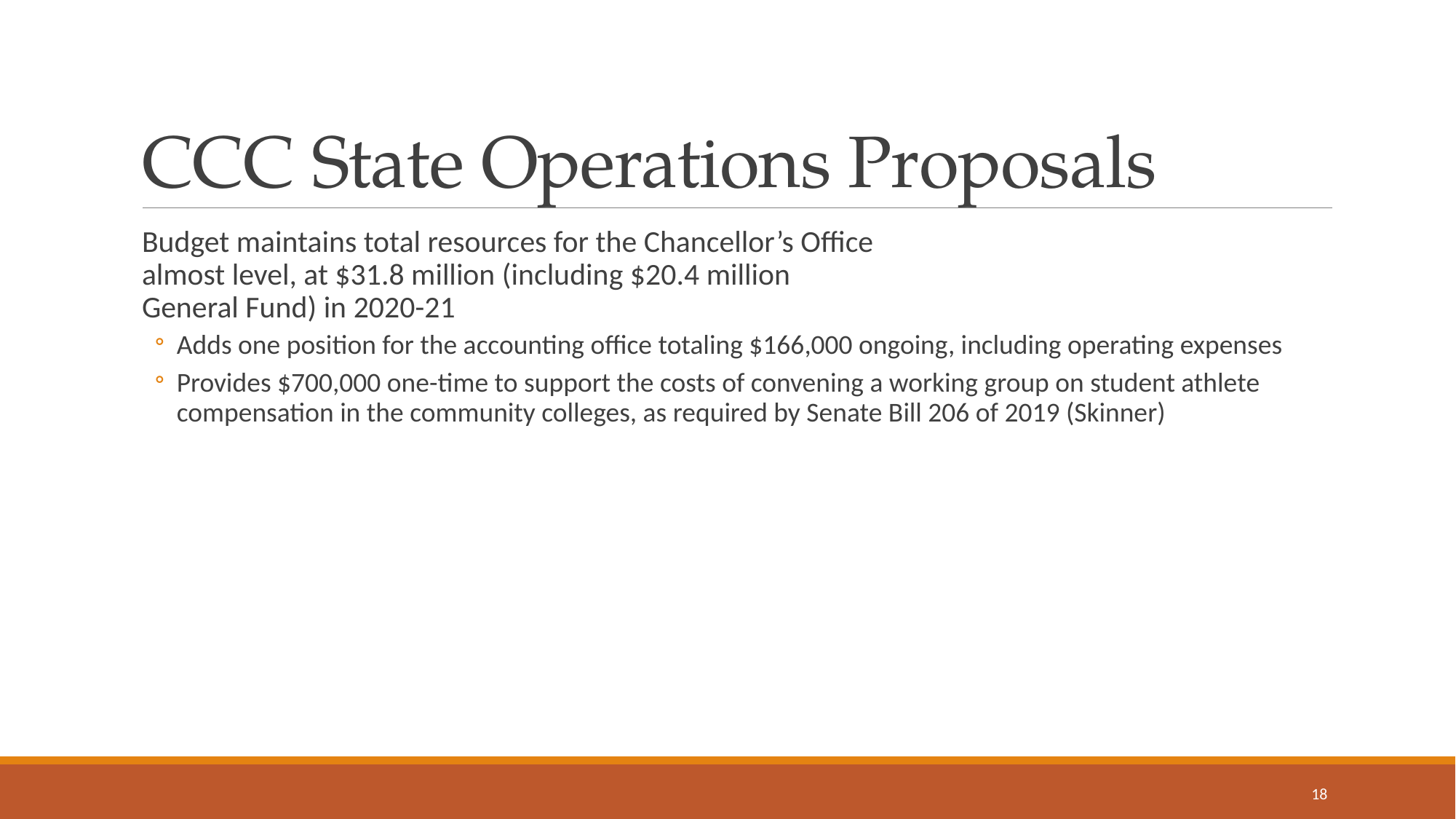

# CCC State Operations Proposals
Budget maintains total resources for the Chancellor’s Office
almost level, at $31.8 million (including $20.4 million
General Fund) in 2020-21
Adds one position for the accounting office totaling $166,000 ongoing, including operating expenses
Provides $700,000 one-time to support the costs of convening a working group on student athlete compensation in the community colleges, as required by Senate Bill 206 of 2019 (Skinner)
18